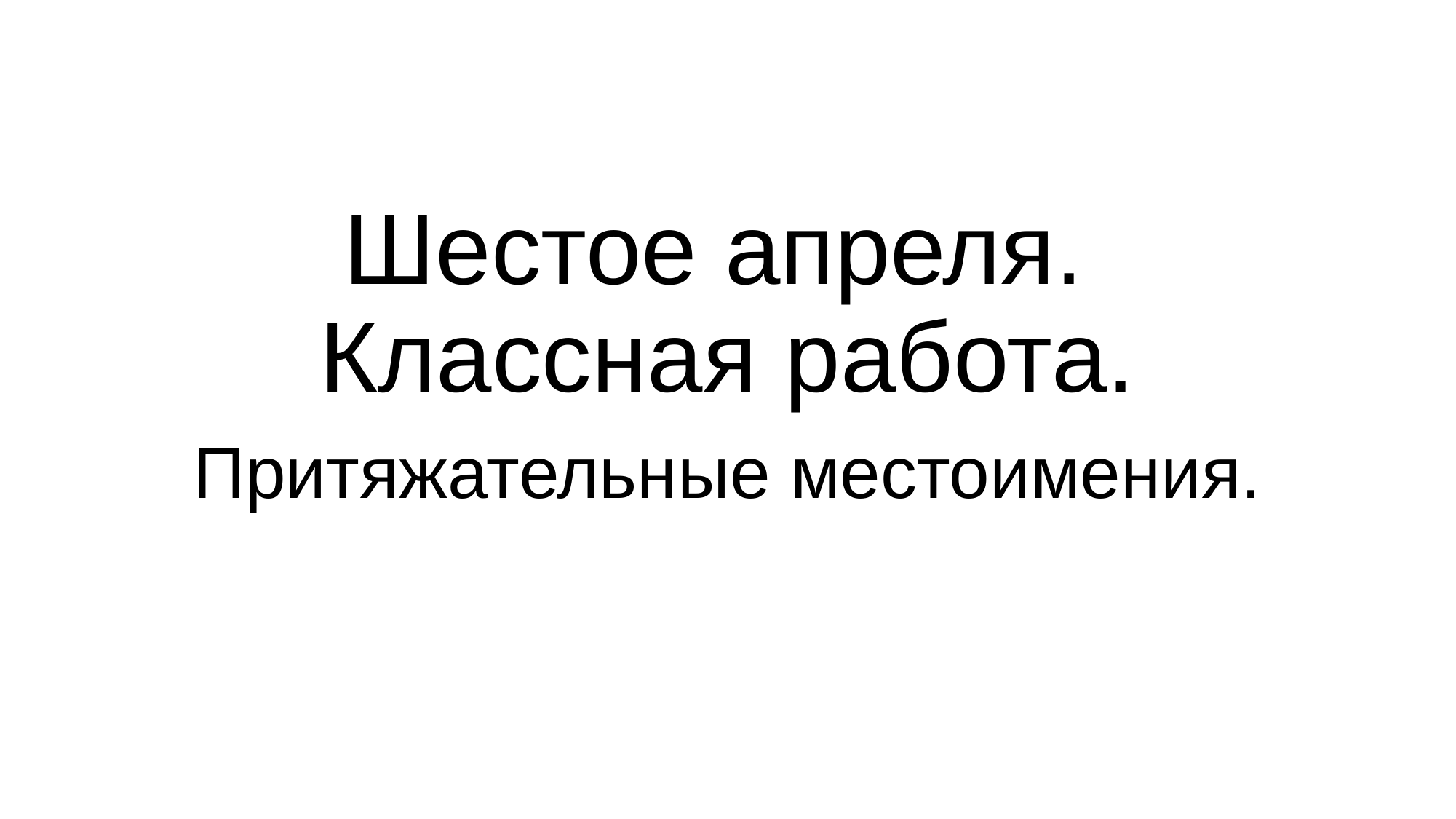

# Шестое апреля. Классная работа.
Притяжательные местоимения.